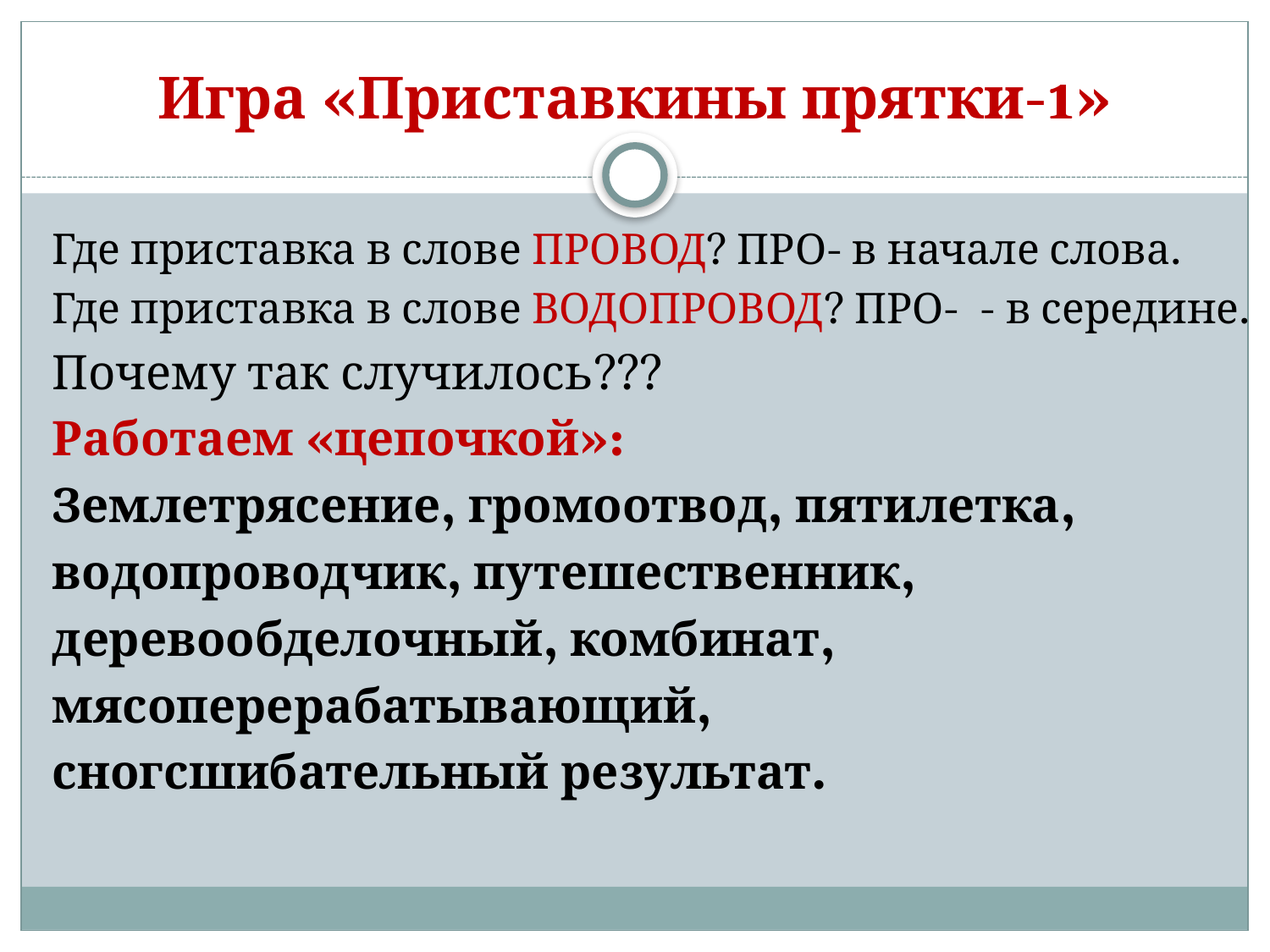

# Игра «Приставкины прятки-1»
Где приставка в слове ПРОВОД? ПРО- в начале слова.
Где приставка в слове ВОДОПРОВОД? ПРО-  - в середине.
Почему так случилось???
Работаем «цепочкой»:
Землетрясение, громоотвод, пятилетка,
водопроводчик, путешественник,
деревообделочный, комбинат,
мясоперерабатывающий,
сногсшибательный результат.